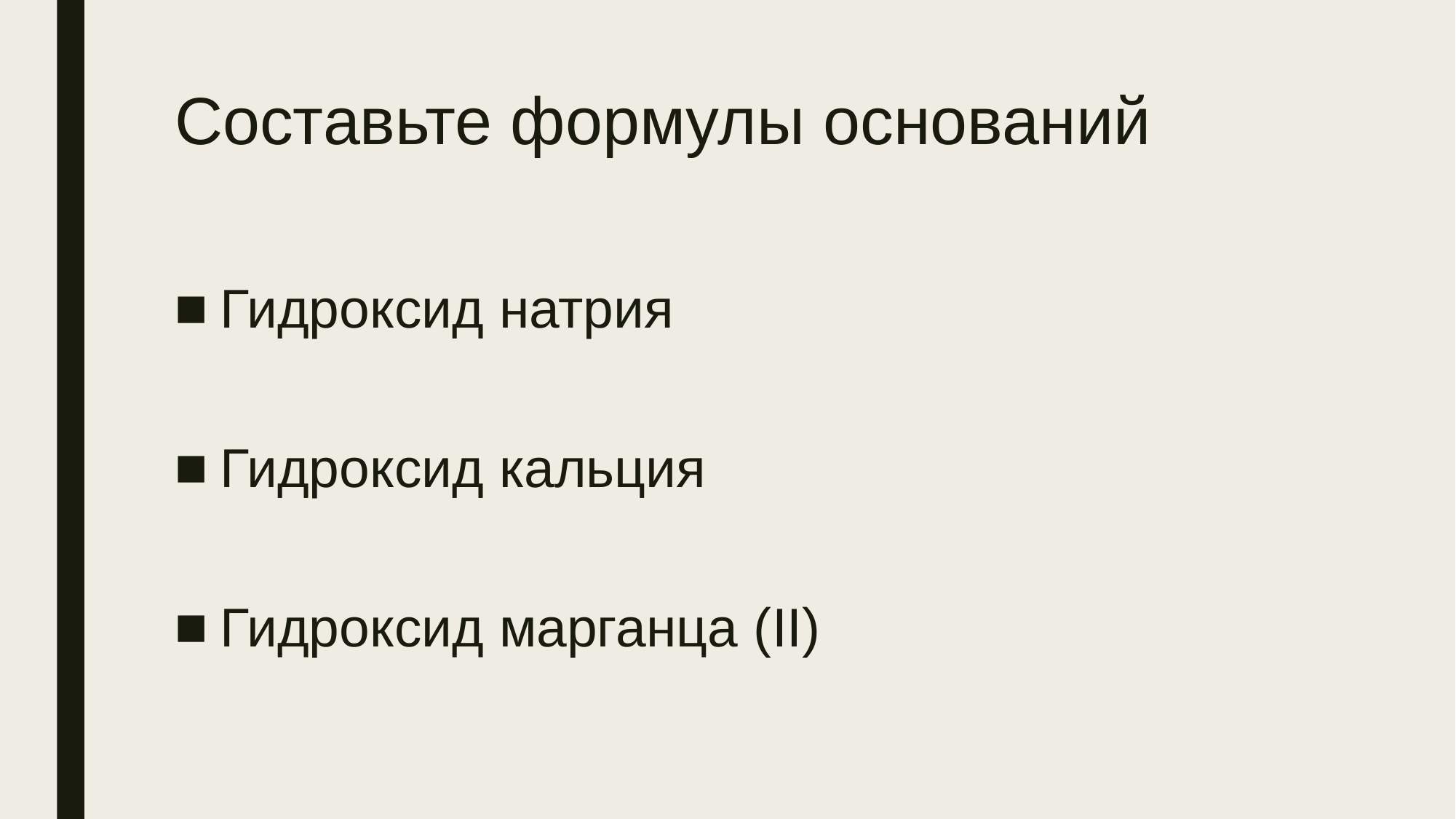

# Составьте формулы оснований
Гидроксид натрия

Гидроксид кальция

Гидроксид марганца (II)